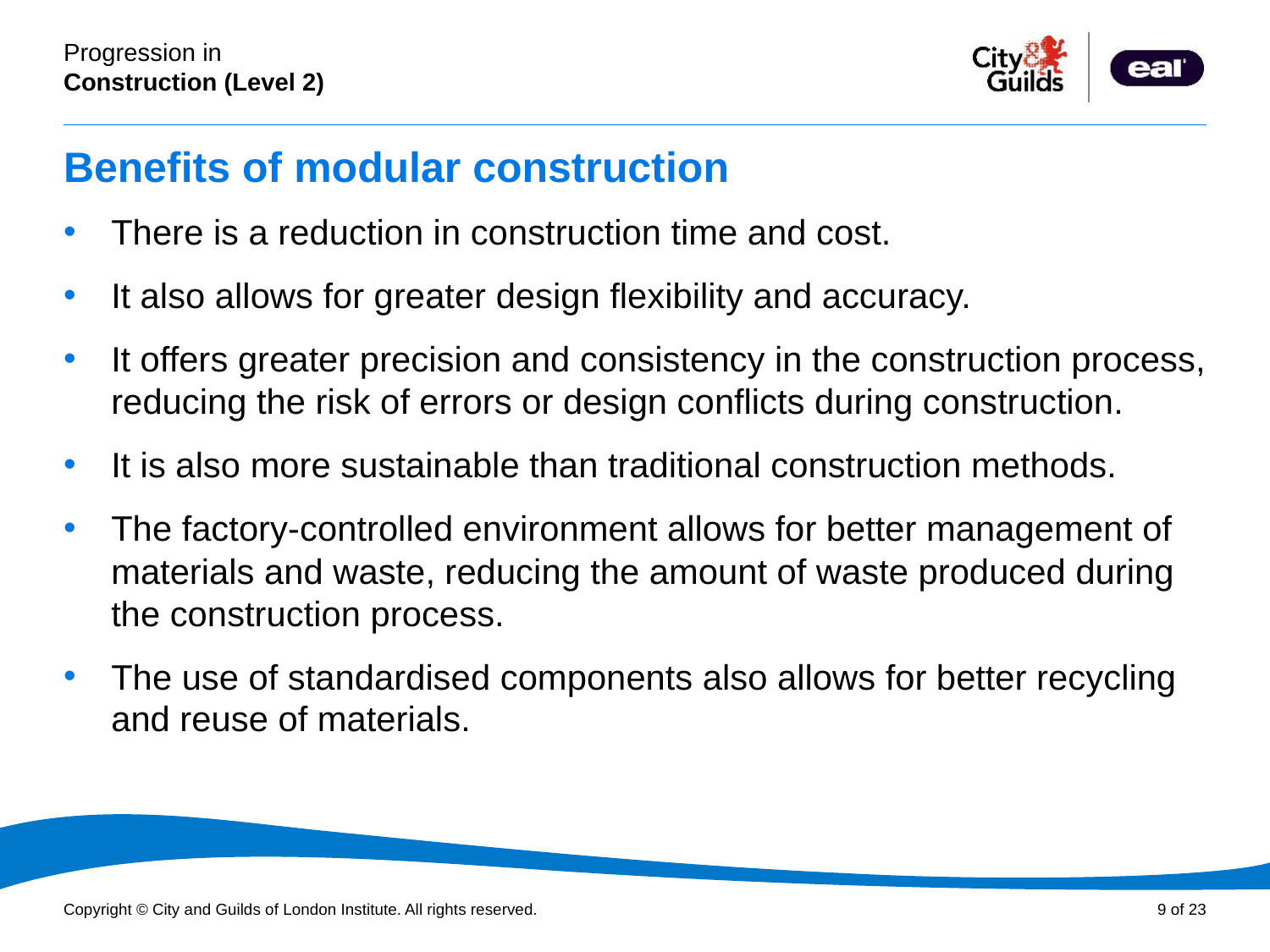

# Benefits of modular construction
There is a reduction in construction time and cost.
It also allows for greater design flexibility and accuracy.
It offers greater precision and consistency in the construction process, reducing the risk of errors or design conflicts during construction.
It is also more sustainable than traditional construction methods.
The factory-controlled environment allows for better management of materials and waste, reducing the amount of waste produced during the construction process.
The use of standardised components also allows for better recycling and reuse of materials.